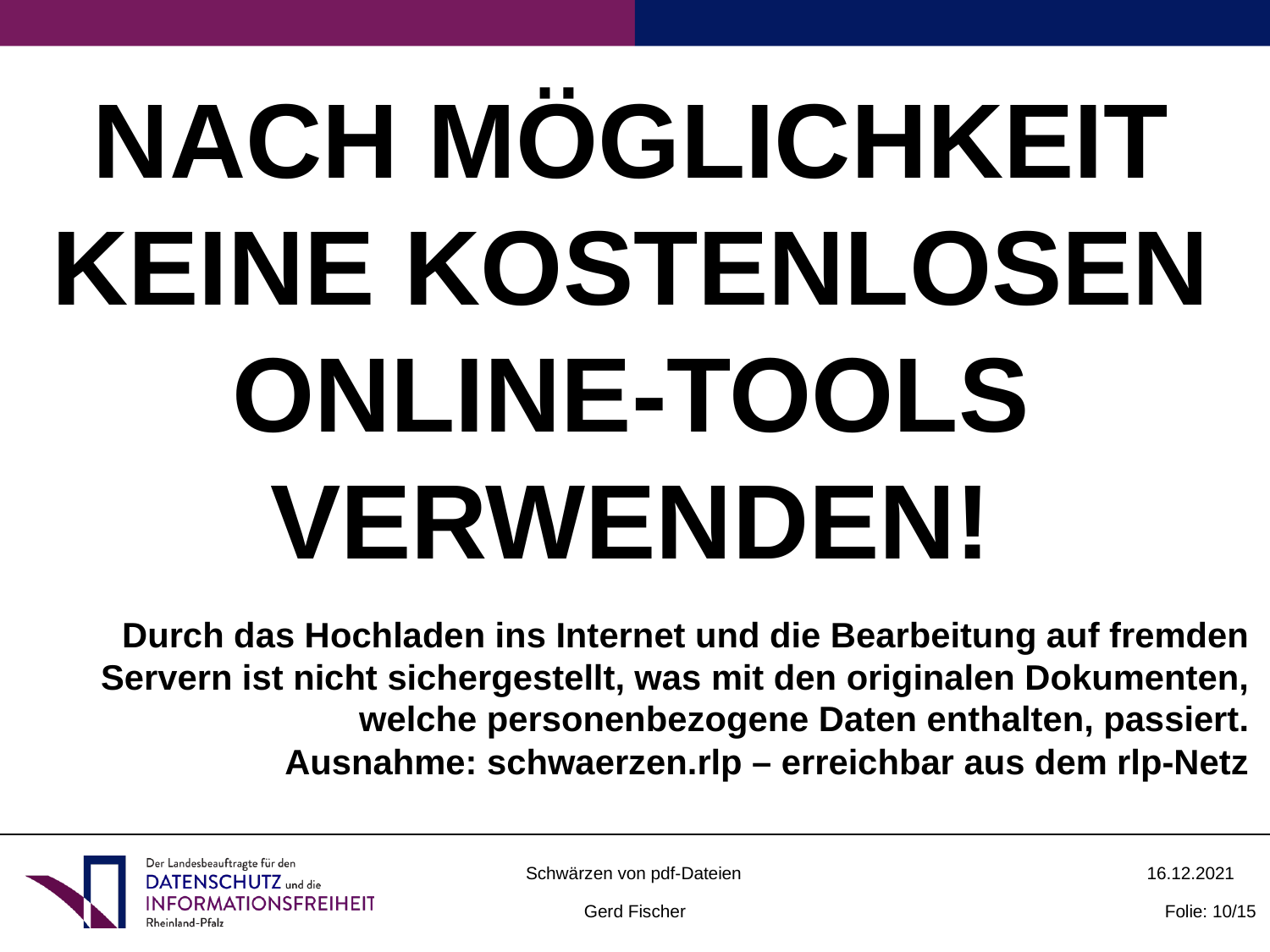

NACH MÖGLICHKEIT KEINE KOSTENLOSEN ONLINE-TOOLS VERWENDEN!
Durch das Hochladen ins Internet und die Bearbeitung auf fremden Servern ist nicht sichergestellt, was mit den originalen Dokumenten, welche personenbezogene Daten enthalten, passiert.
Ausnahme: schwaerzen.rlp – erreichbar aus dem rlp-Netz